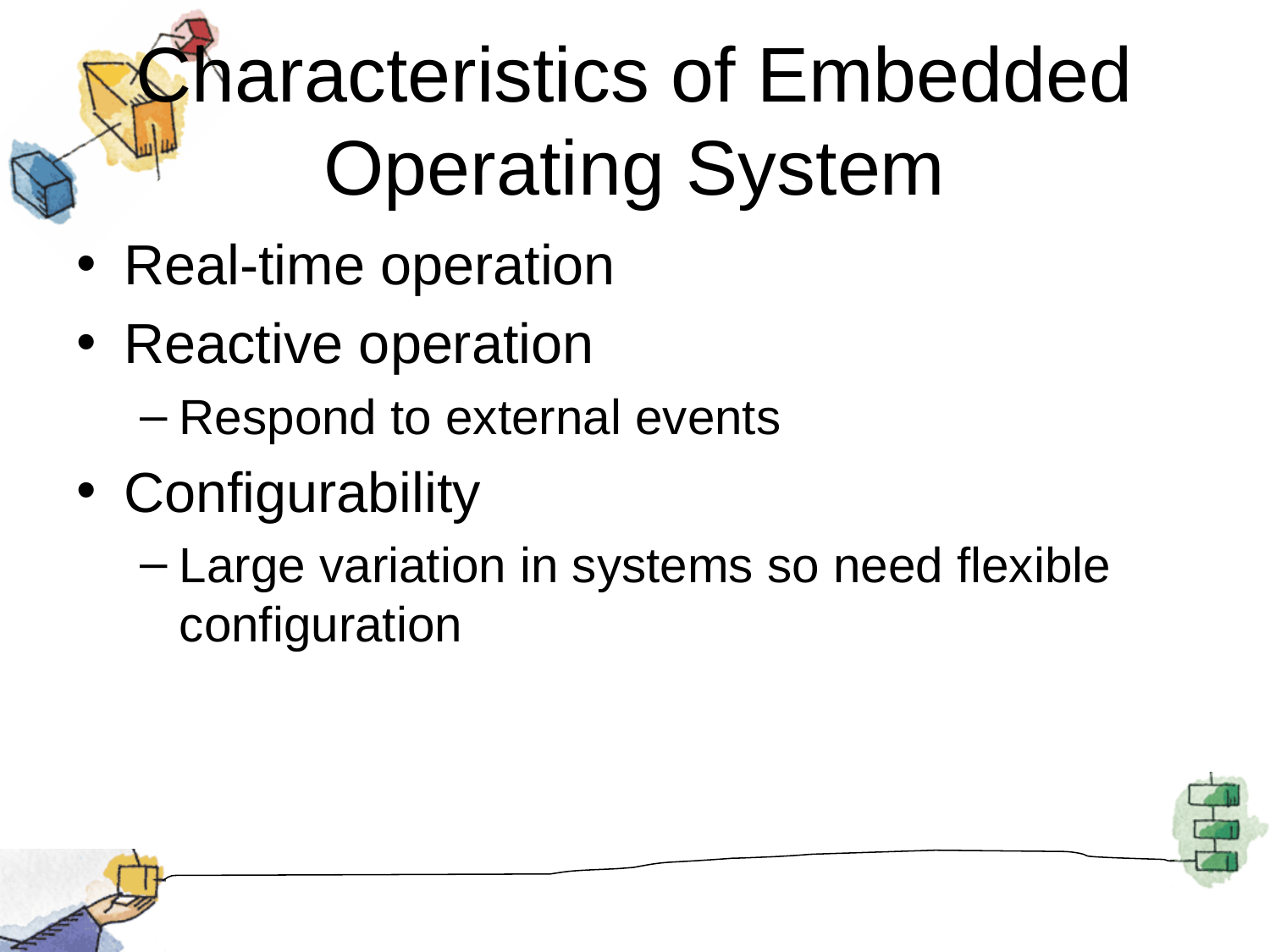

# Characteristics of Embedded Operating System
Real-time operation
Reactive operation
Respond to external events
Configurability
Large variation in systems so need flexible configuration